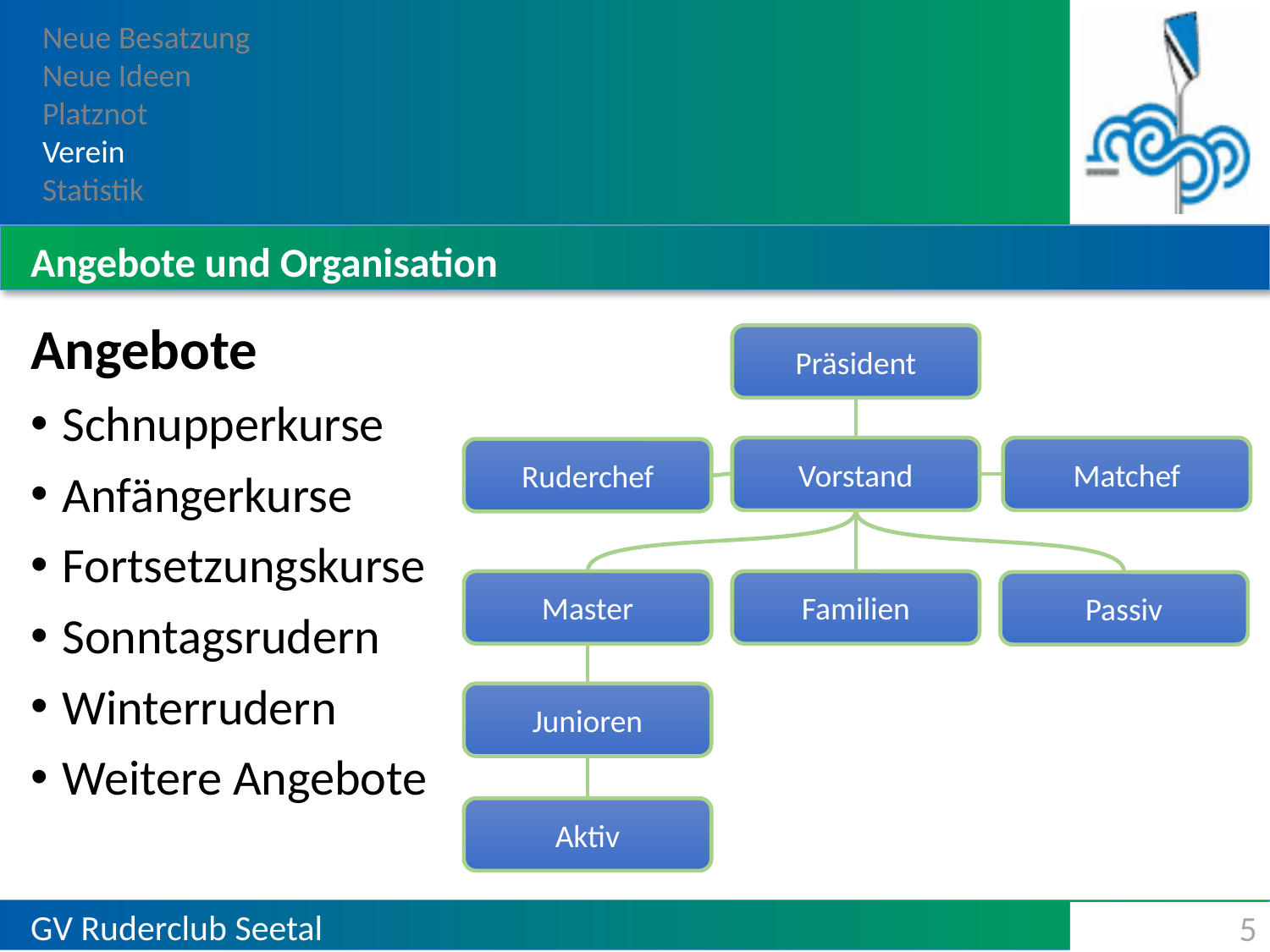

Neue Besatzung
Neue Ideen
Platznot
Verein
Statistik
# Angebote und Organisation
Angebote
Schnupperkurse
Anfängerkurse
Fortsetzungskurse
Sonntagsrudern
Winterrudern
Weitere Angebote
Präsident
Matchef
Vorstand
Ruderchef
Master
Familien
Passiv
Junioren
Aktiv
GV Ruderclub Seetal
5